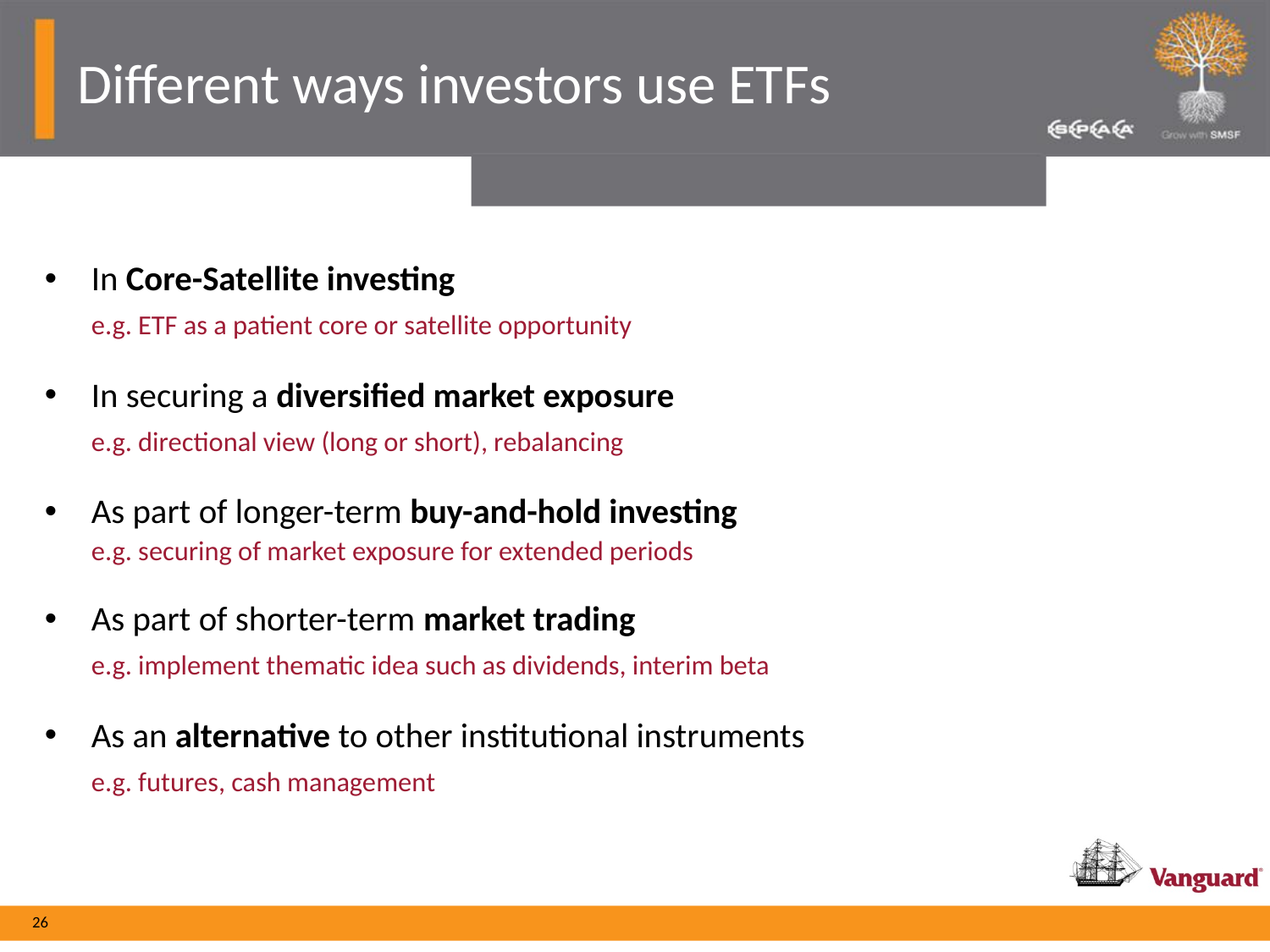

# Different ways investors use ETFs

In Core-Satellite investing
	e.g. ETF as a patient core or satellite opportunity

In securing a diversified market exposure
	e.g. directional view (long or short), rebalancing

As part of longer-term buy-and-hold investing
	e.g. securing of market exposure for extended periods

As part of shorter-term market trading
	e.g. implement thematic idea such as dividends, interim beta

As an alternative to other institutional instruments
	e.g. futures, cash management
26